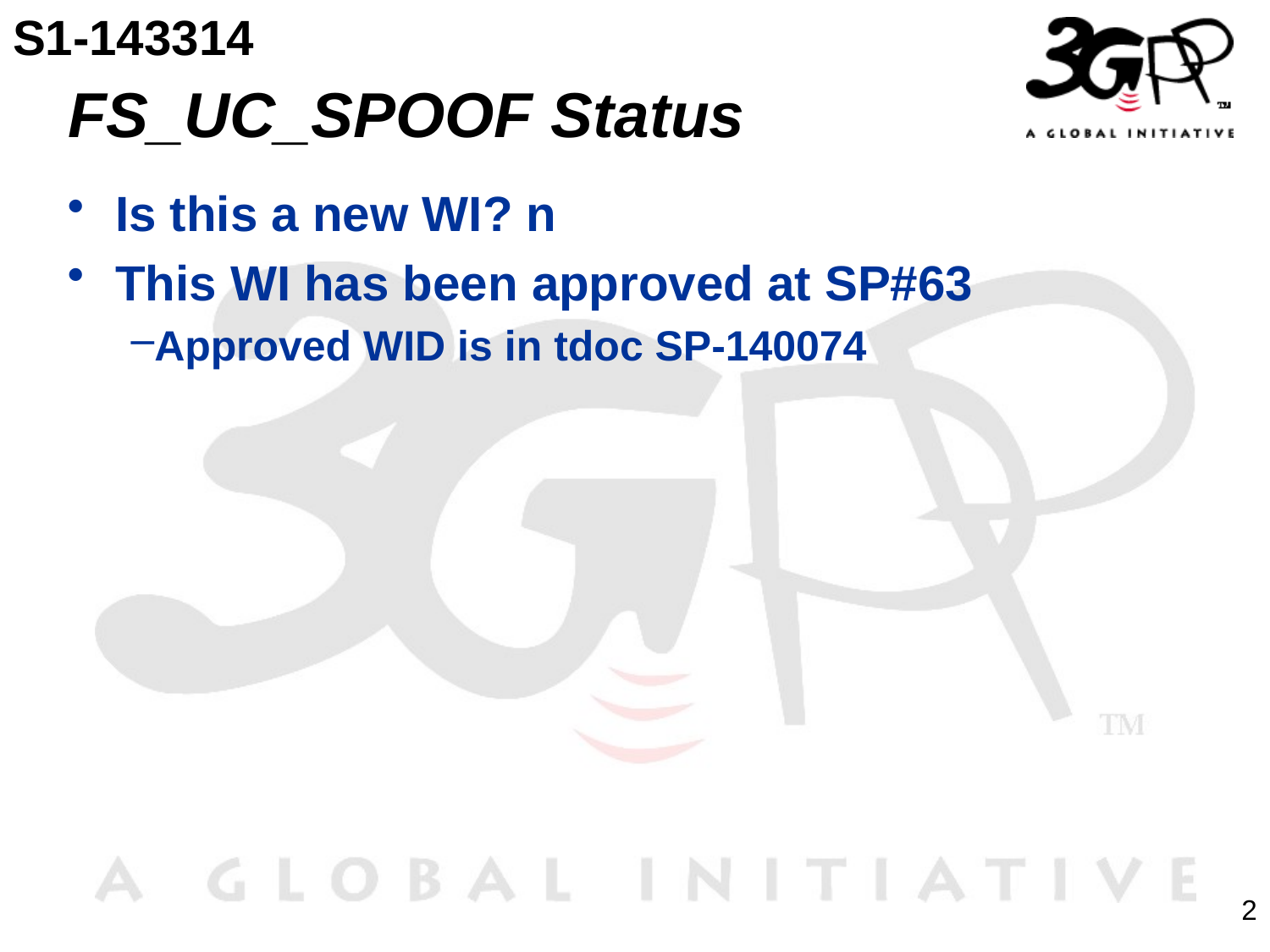

S1-143314
# FS_UC_SPOOF Status
Is this a new WI? n
This WI has been approved at SP#63
Approved WID is in tdoc SP-140074
2